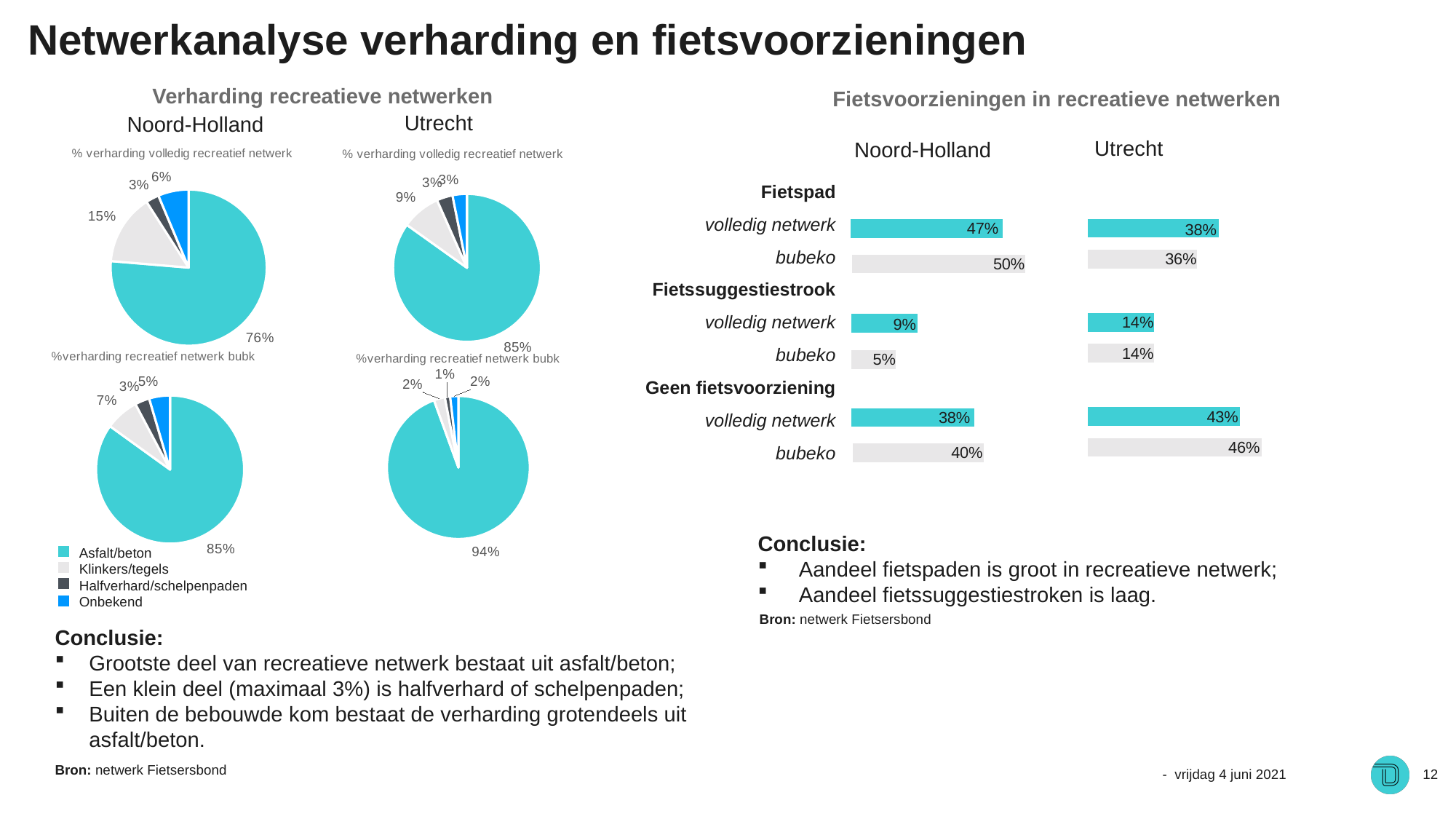

Netwerkanalyse verharding en fietsvoorzieningen
Verharding recreatieve netwerken
Utrecht
Noord-Holland

### Chart: % verharding volledig recreatief netwerk

| Category |  |
|---|---|
| Asfalt/beton | 0.7632787094000314 |
| Klinkers/tegels | 0.1459780909743578 |
| Halfverhard/schelpenpaden | 0.027409249116294384 |
| Onbekend | 0.06333395050931616 |

### Chart: % verharding volledig recreatief netwerk

| Category |  |
|---|---|
| Asfalt/beton | 0.8486130653020508 |
| Klinkers/tegels | 0.08500548143645742 |
| Halfverhard/schelpenpaden | 0.03480319445376326 |
| Onbekend | 0.03157825880772862 |

### Chart: %verharding recreatief netwerk bubk

| Category |  |
|---|---|
| Asfalt/beton | 0.8494006239202159 |
| Klinkers/tegels | 0.07316385487804518 |
| Halfverhard/schelpenpaden | 0.03183793022840294 |
| Onbekend | 0.04559759097333591 |

### Chart: %verharding recreatief netwerk bubk

| Category |  |
|---|---|
| Asfalt/beton | 0.9446361111383133 |
| Klinkers/tegels | 0.024939635100616413 |
| Halfverhard/schelpenpaden | 0.011957517544636611 |
| Onbekend | 0.01846673621643361 |
Asfalt/beton
Klinkers/tegels
Halfverhard/schelpenpaden
Onbekend

Fietsvoorzieningen in recreatieve netwerken
Utrecht
Fietspad
volledig netwerk
bubeko
Fietssuggestiestrook
volledig netwerk
bubeko
Geen fietsvoorziening
volledig netwerk
bubeko

Noord-Holland
47%
38%
36%
50%
14%
9%
14%
5%
43%
38%
46%
40%
Conclusie:
Aandeel fietspaden is groot in recreatieve netwerk;
Aandeel fietssuggestiestroken is laag.
Bron: netwerk Fietsersbond
Conclusie:
Grootste deel van recreatieve netwerk bestaat uit asfalt/beton;
Een klein deel (maximaal 3%) is halfverhard of schelpenpaden;
Buiten de bebouwde kom bestaat de verharding grotendeels uit asfalt/beton.
vrijdag 4 juni 2021
12
Bron: netwerk Fietsersbond